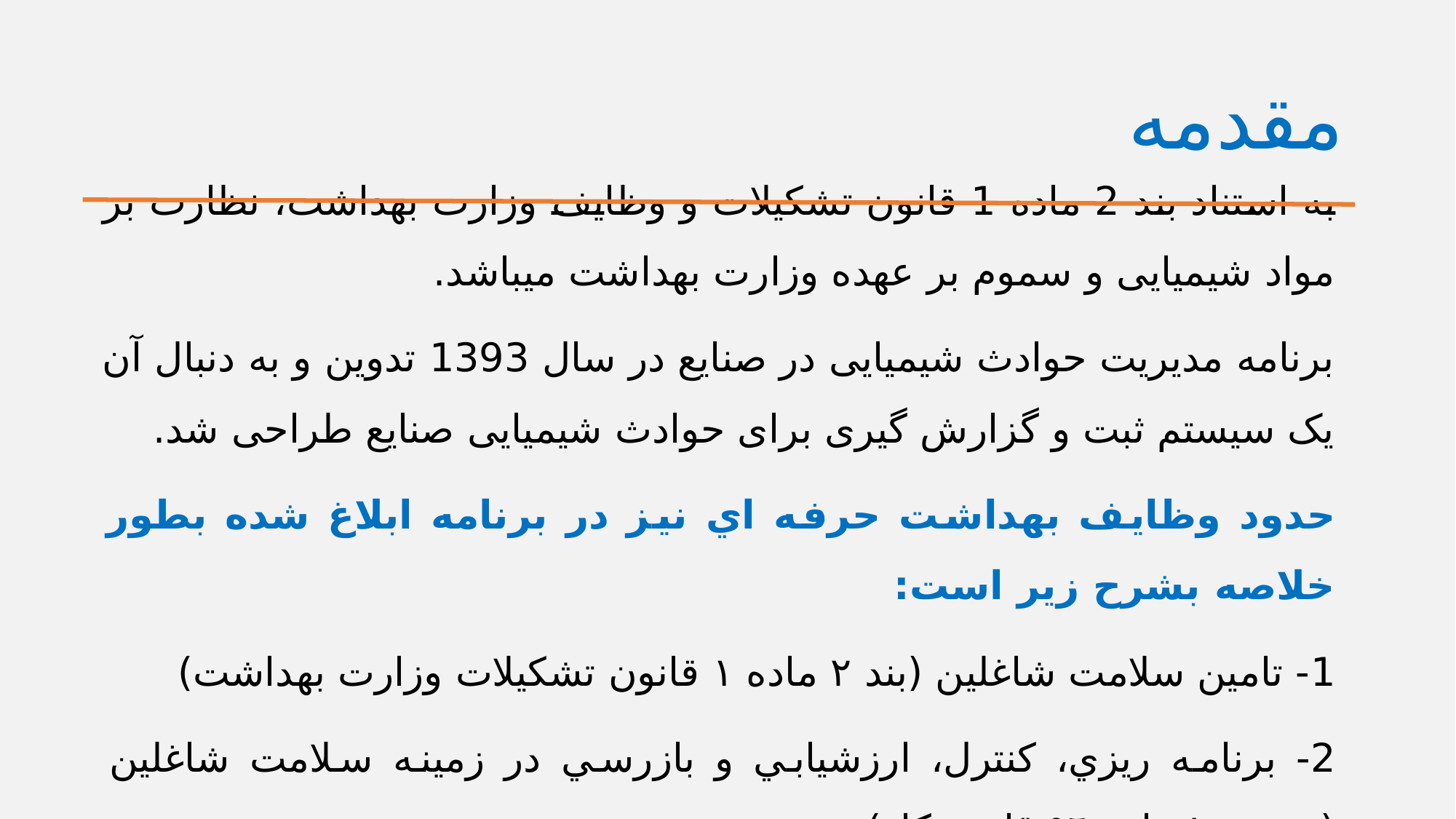

# مقدمه
به استناد بند 2 ماده 1 قانون تشکیلات و وظایف وزارت بهداشت، نظارت بر مواد شیمیایی و سموم بر عهده وزارت بهداشت میباشد.
برنامه مدیریت حوادث شیمیایی در صنایع در سال 1393 تدوین و به دنبال آن یک سیستم ثبت و گزارش گیری برای حوادث شیمیایی صنایع طراحی شد.
حدود وظايف بهداشت حرفه اي نيز در برنامه ابلاغ شده بطور خلاصه بشرح زير است:
1- تامين سلامت شاغلين (بند ٢ ماده ١ قانون تشكيلات وزارت بهداشت)
2- برنامه ريزي، كنترل، ارزشيابي و بازرسي در زمينه سلامت شاغلين (تبصره ١ ماده ٩٦ قانون كار)